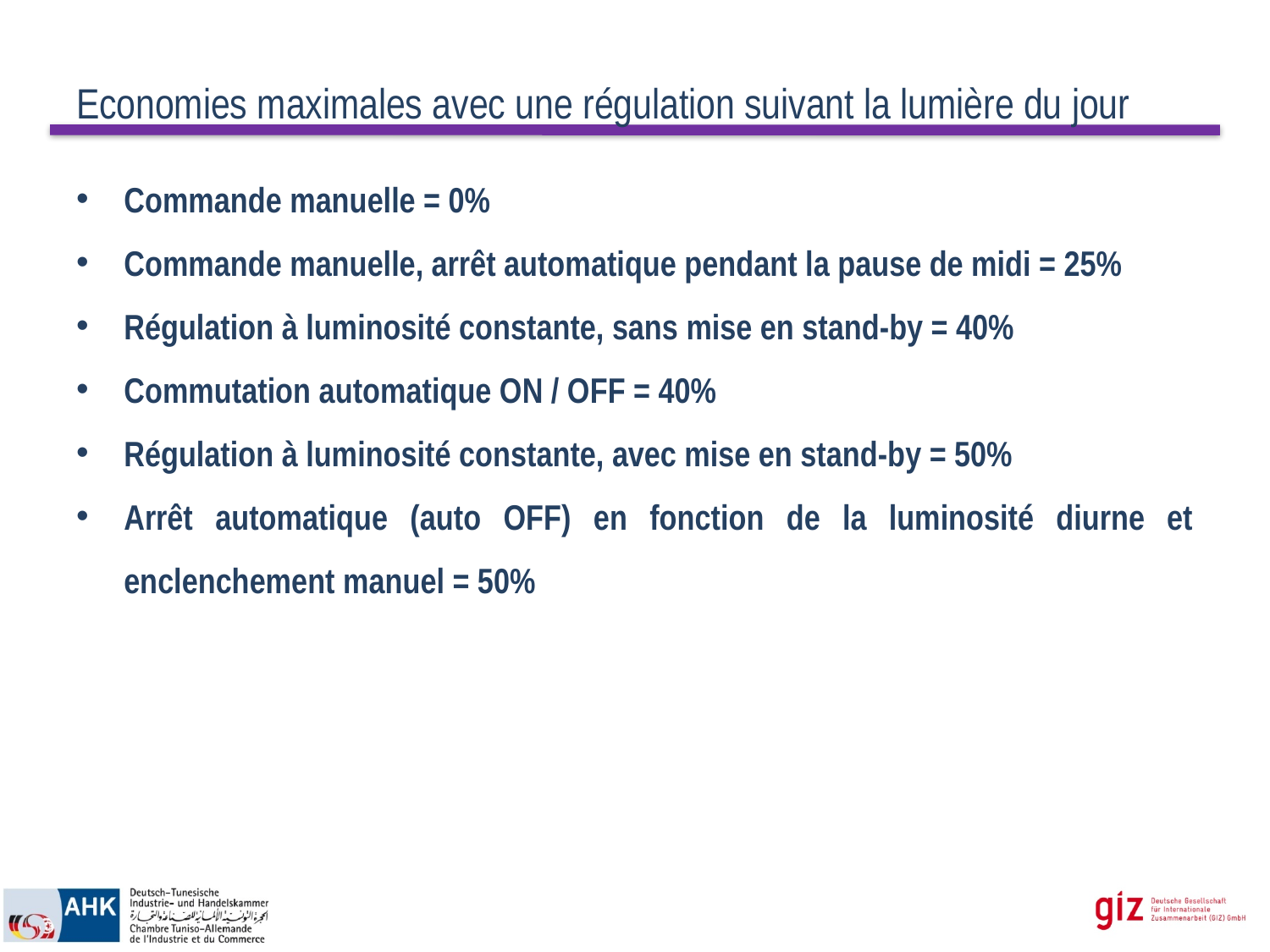

# Economies maximales avec une régulation suivant la lumière du jour
Commande manuelle = 0%
Commande manuelle, arrêt automatique pendant la pause de midi = 25%
Régulation à luminosité constante, sans mise en stand-by = 40%
Commutation automatique ON / OFF = 40%
Régulation à luminosité constante, avec mise en stand-by = 50%
Arrêt automatique (auto OFF) en fonction de la luminosité diurne et enclenchement manuel = 50%